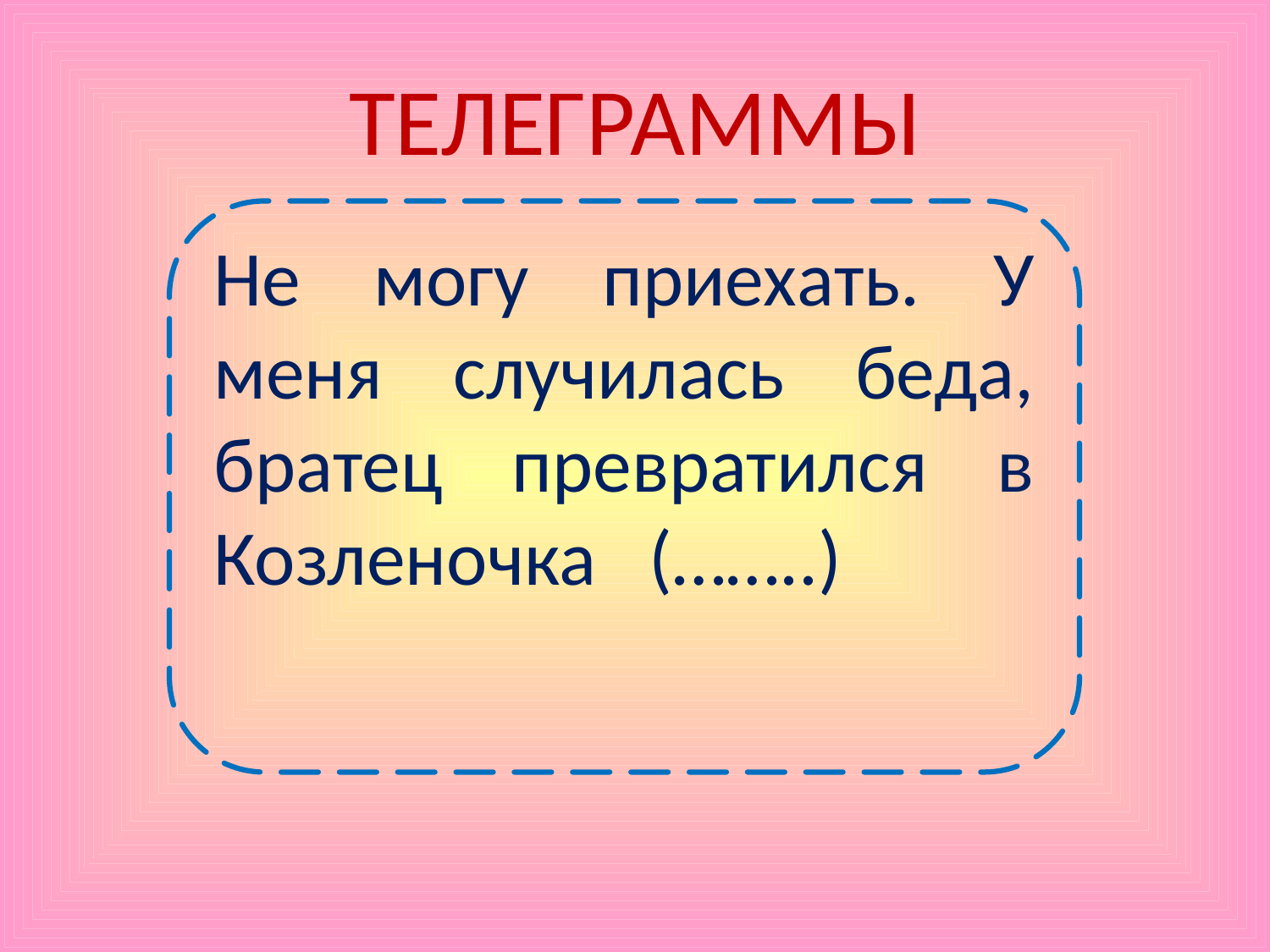

# ТЕЛЕГРАММЫ

Не могу приехать. У меня случилась беда, братец превратился в Козленочка   (……..)